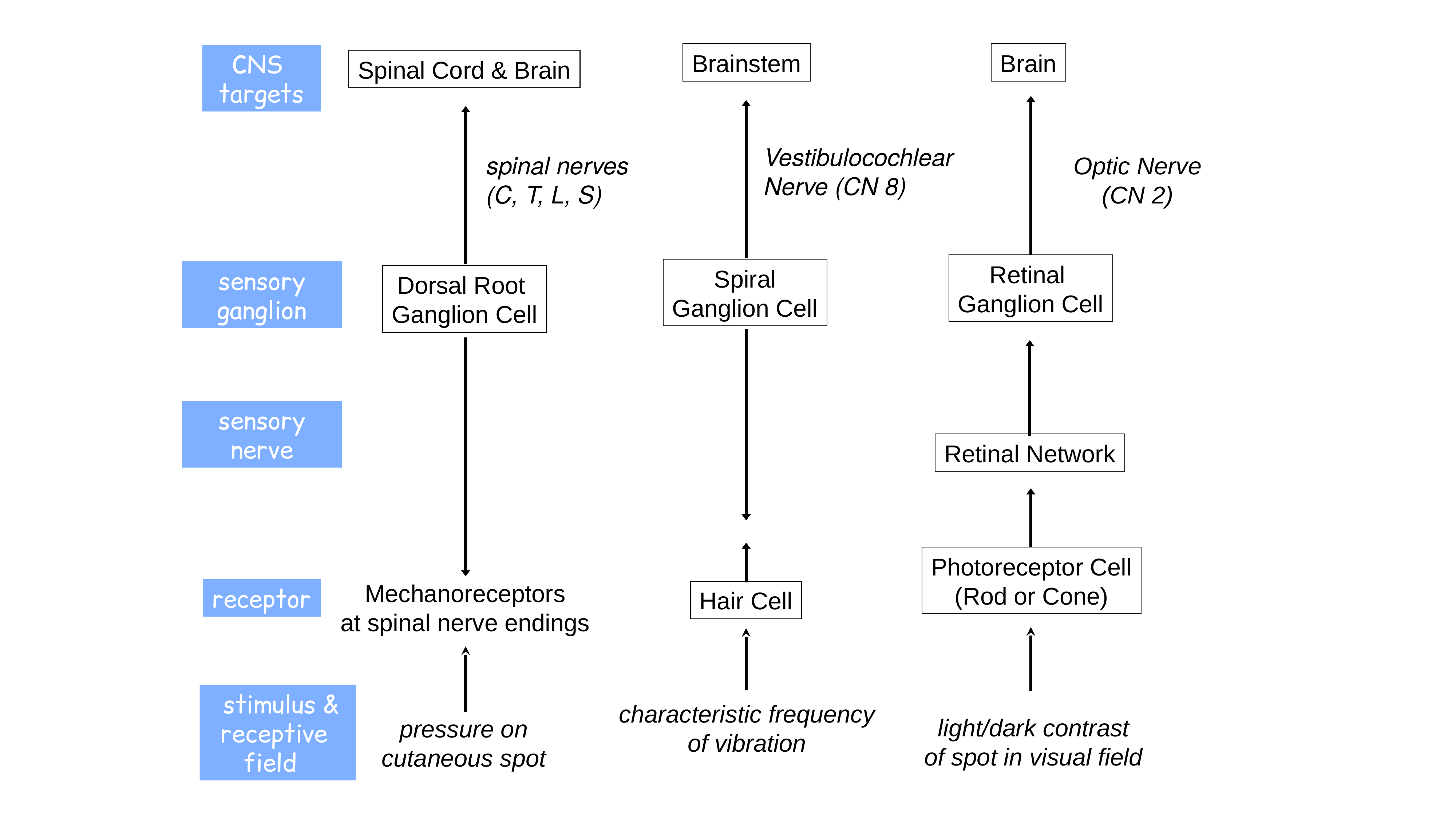

Brainstem
Brain
CNS
targets
Spinal Cord & Brain

Vestibulocochlear
Nerve (CN 8)
spinal nerves
(C, T, L, S)
Optic Nerve
(CN 2)
Retinal
Ganglion Cell
Spiral
Ganglion Cell
sensory ganglion
Dorsal Root
Ganglion Cell

sensory nerve
Retinal Network

Photoreceptor Cell
(Rod or Cone)
Mechanoreceptors
at spinal nerve endings
receptor
Hair Cell

  stimulus &
receptive
field
characteristic frequency
of vibration
light/dark contrast
of spot in visual field
pressure on
cutaneous spot